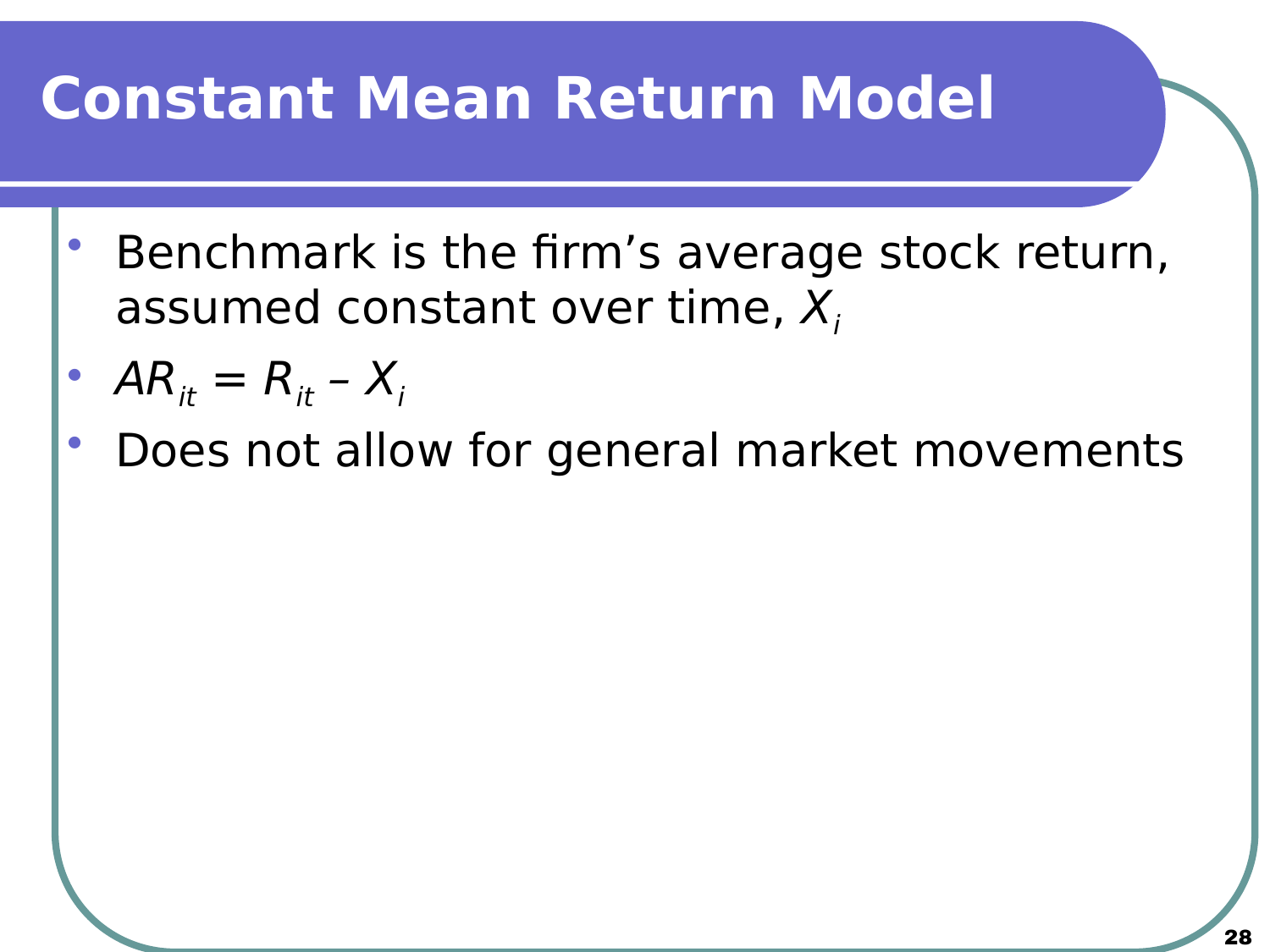

Constant Mean Return Model
Benchmark is the firm’s average stock return, assumed constant over time, Xi
ARit = Rit – Xi
Does not allow for general market movements

28